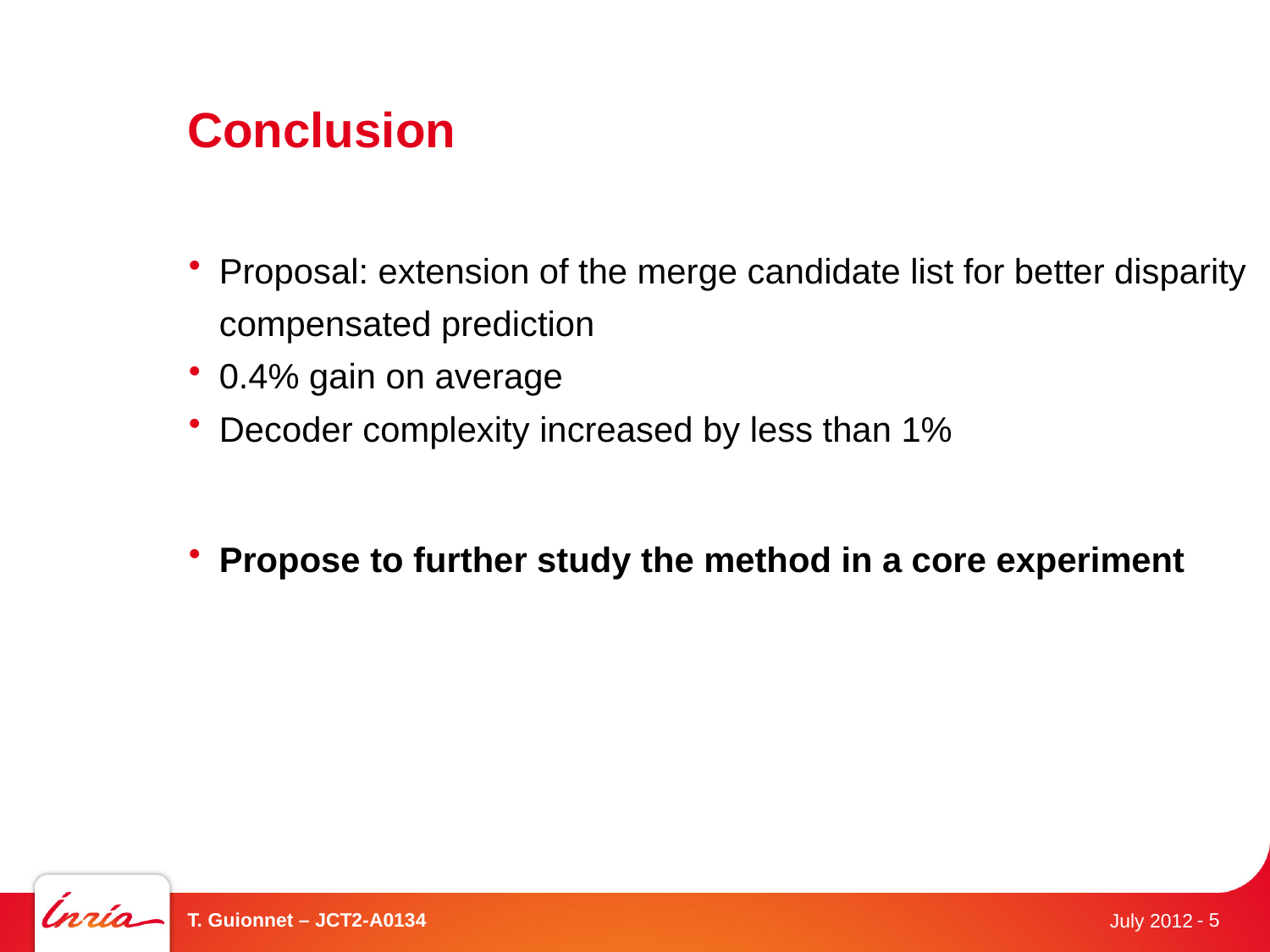

# Conclusion
Proposal: extension of the merge candidate list for better disparity compensated prediction
0.4% gain on average
Decoder complexity increased by less than 1%

Propose to further study the method in a core experiment

T. Guionnet – JCT2-A0134
- 5
July 2012